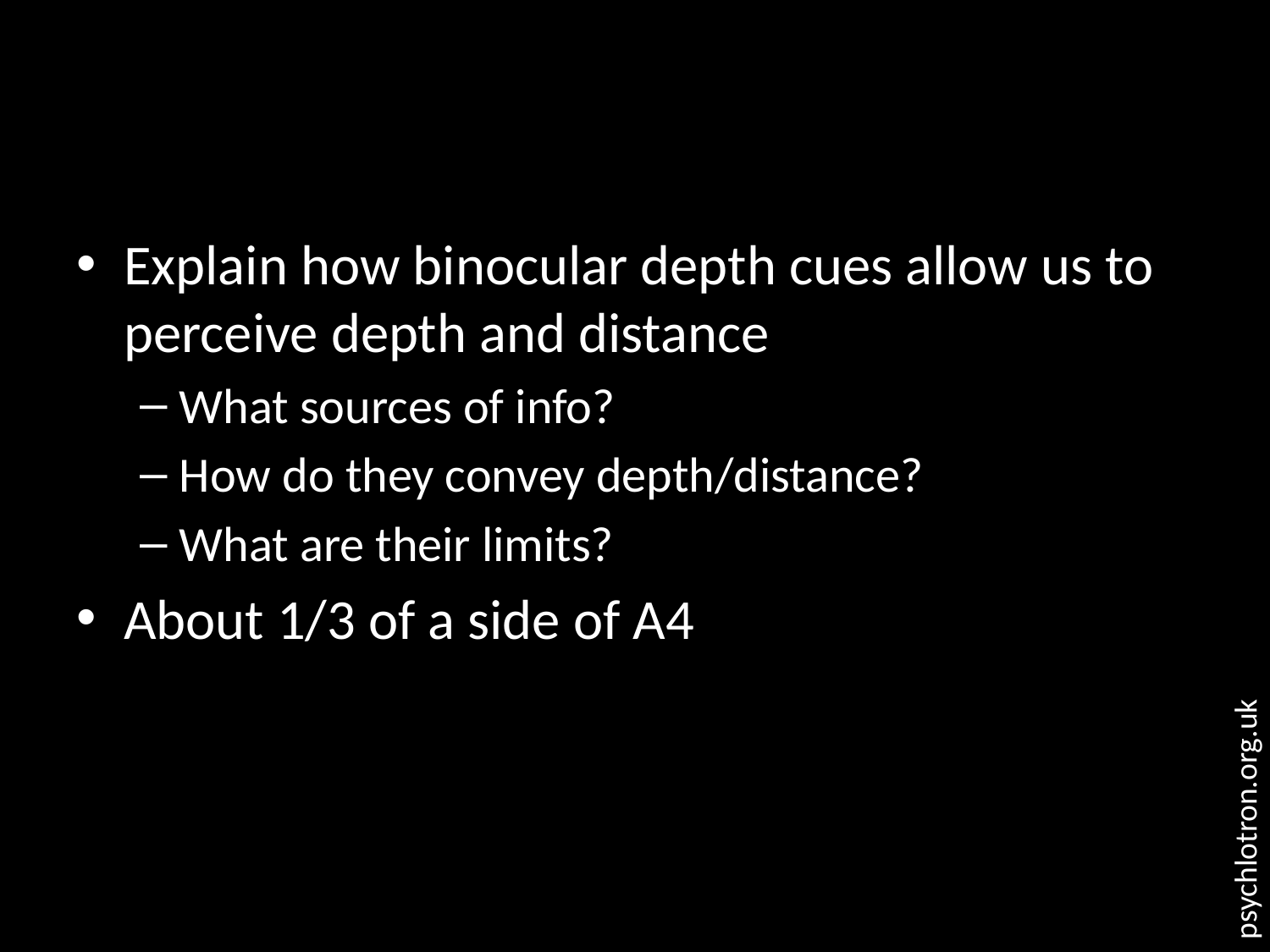

#
Explain how binocular depth cues allow us to perceive depth and distance
What sources of info?
How do they convey depth/distance?
What are their limits?
About 1/3 of a side of A4